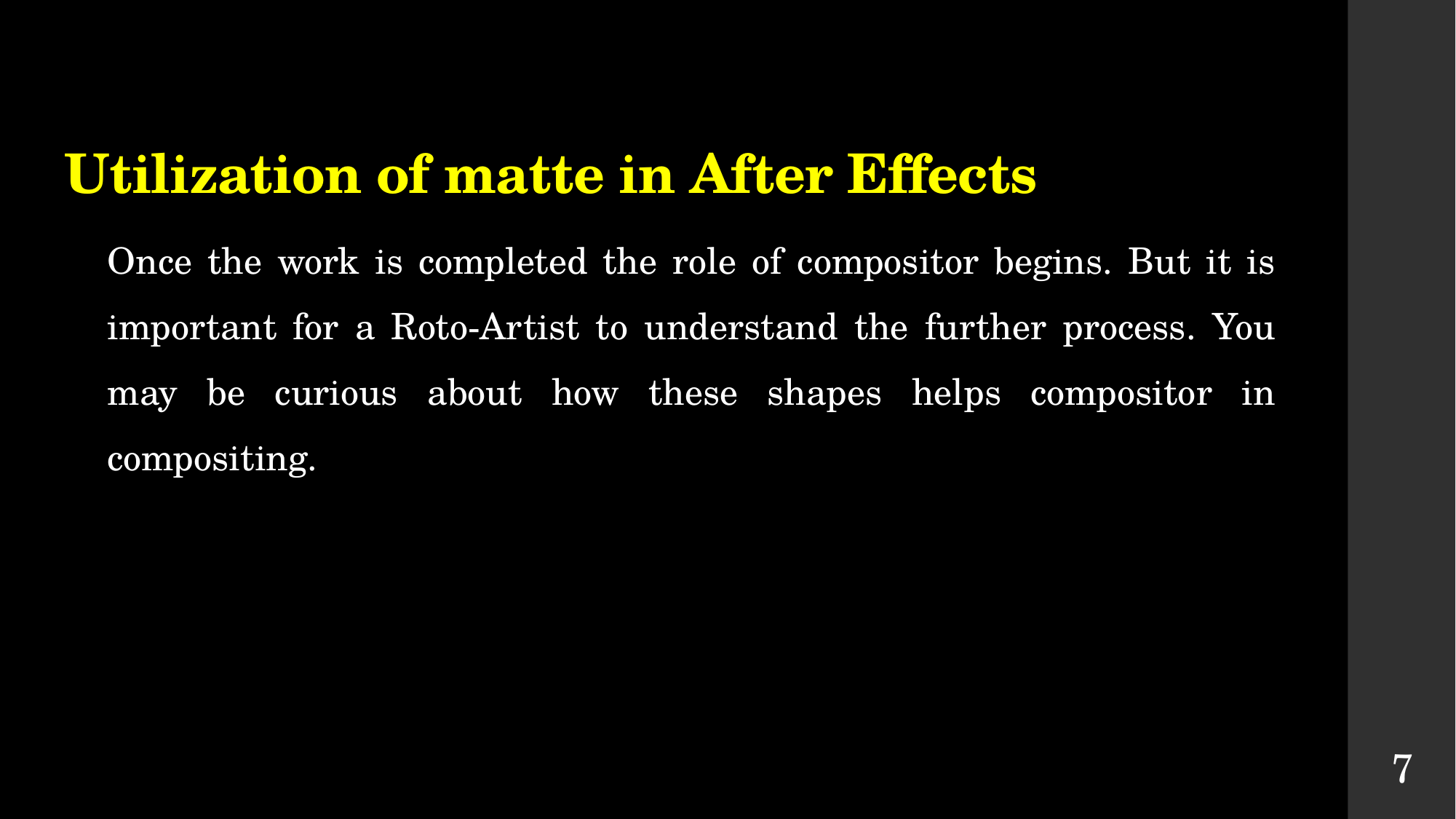

# Utilization of matte in After Effects
Once the work is completed the role of compositor begins. But it is important for a Roto-Artist to understand the further process. You may be curious about how these shapes helps compositor in compositing.
7